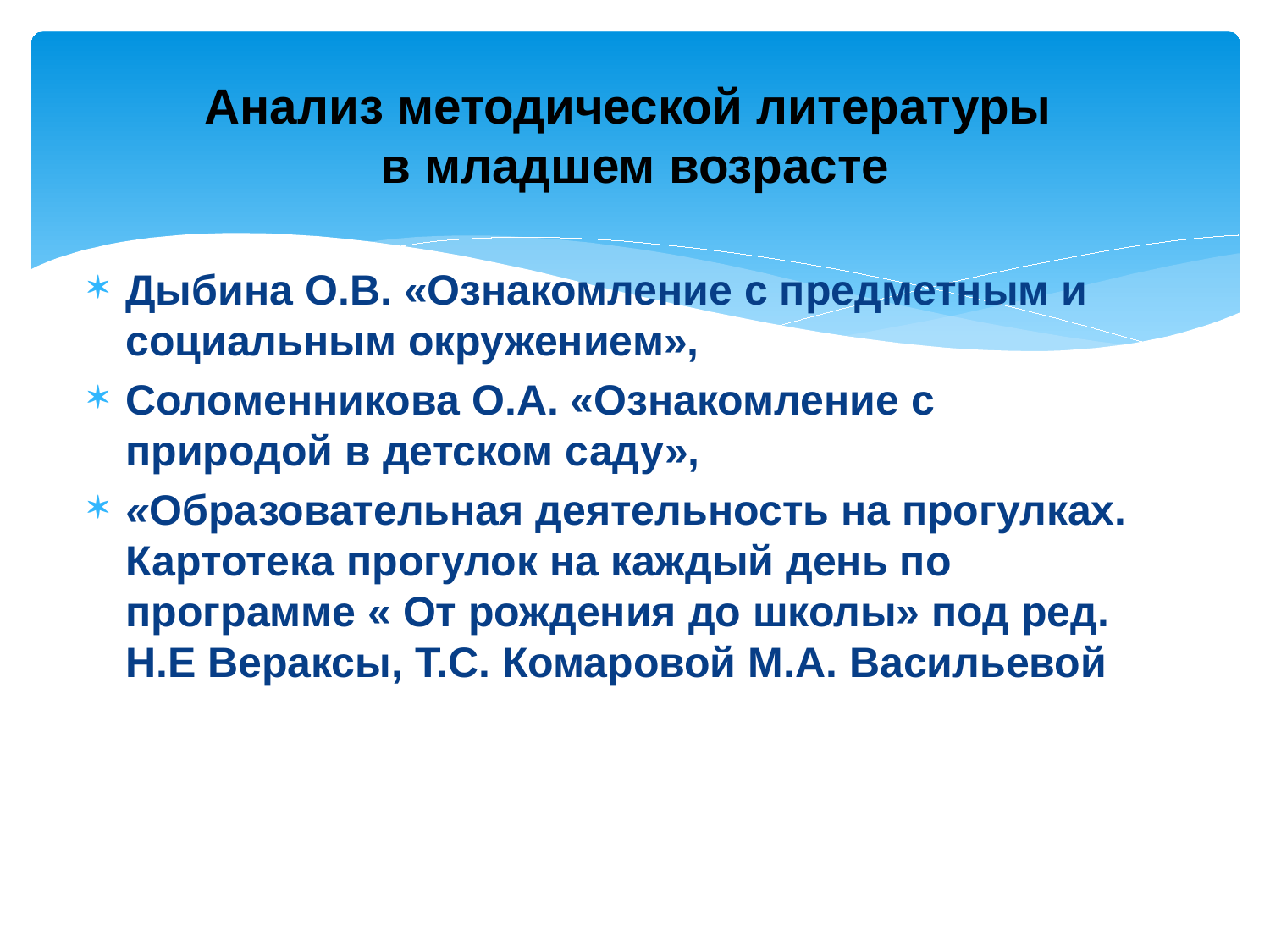

# Анализ методической литературы в младшем возрасте
Дыбина О.В. «Ознакомление с предметным и социальным окружением»,
Соломенникова О.А. «Ознакомление с природой в детском саду»,
«Образовательная деятельность на прогулках. Картотека прогулок на каждый день по программе « От рождения до школы» под ред. Н.Е Вераксы, Т.С. Комаровой М.А. Васильевой